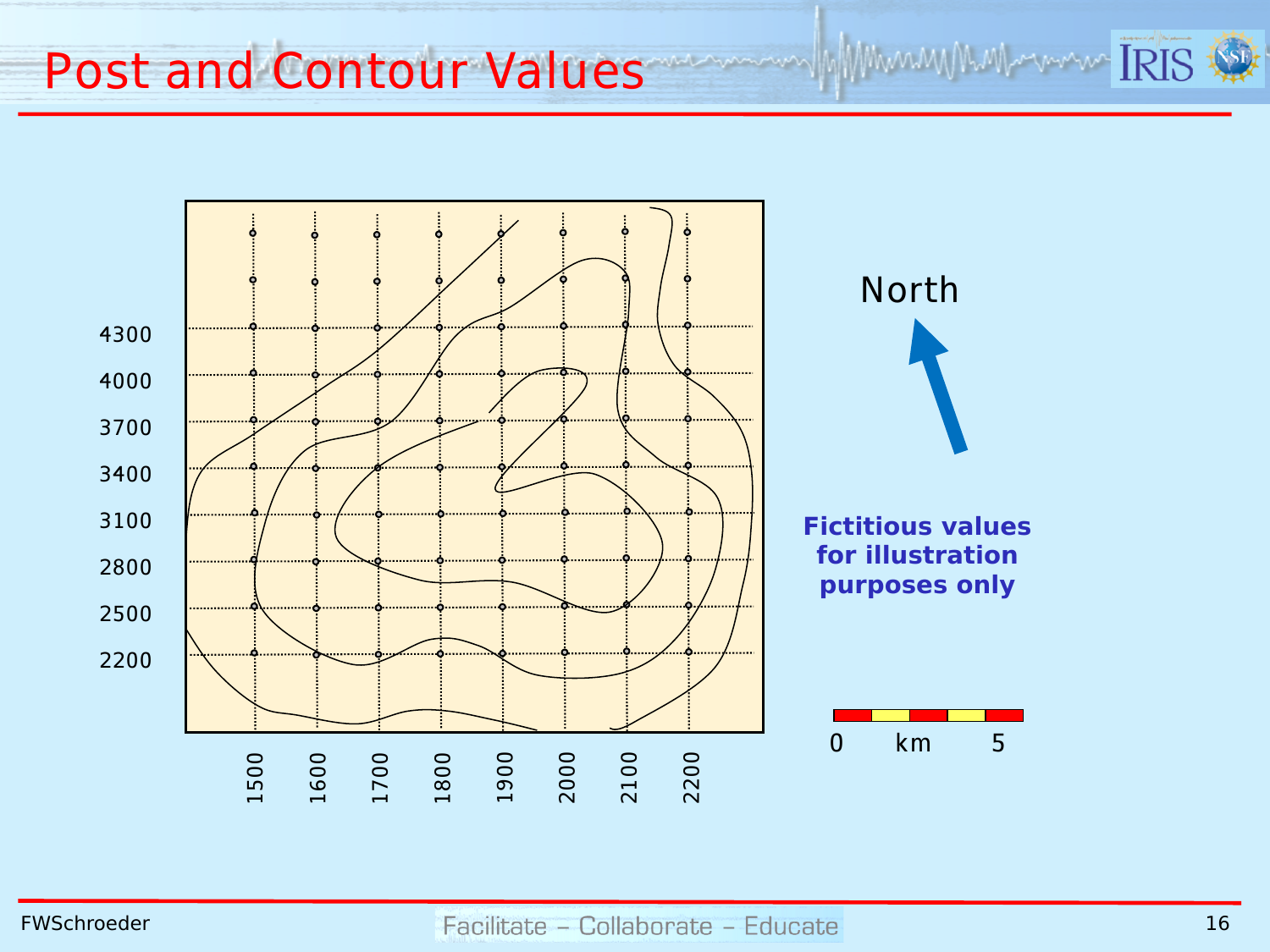

# Post and Contour Values

North

4300

4000

3700

3400

3100
Fictitious values for illustration purposes only

2800

2500

2200

 0       km        5
1900
2200
2000
2100
1700
1500
1600
1800